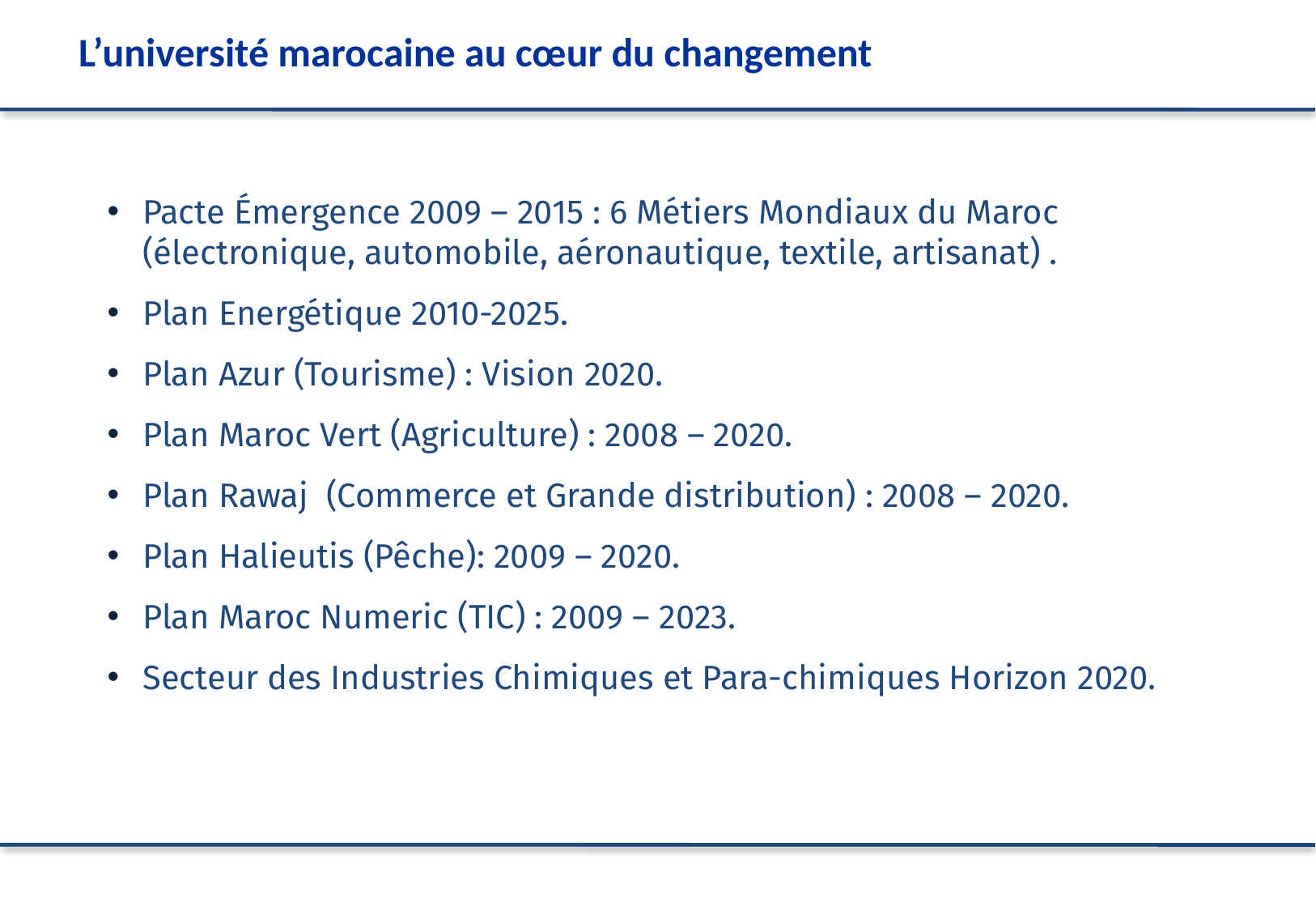

# L’université marocaine au cœur du changement

Pacte Émergence 2009 – 2015 : 6 Métiers Mondiaux du Maroc  (électronique, automobile, aéronautique, textile, artisanat) .
Plan Energétique 2010-2025.
Plan Azur (Tourisme) : Vision 2020.
Plan Maroc Vert (Agriculture) : 2008 – 2020.
Plan Rawaj  (Commerce et Grande distribution) : 2008 – 2020.
Plan Halieutis (Pêche): 2009 – 2020.
Plan Maroc Numeric (TIC) : 2009 – 2023.
Secteur des Industries Chimiques et Para-chimiques Horizon 2020.